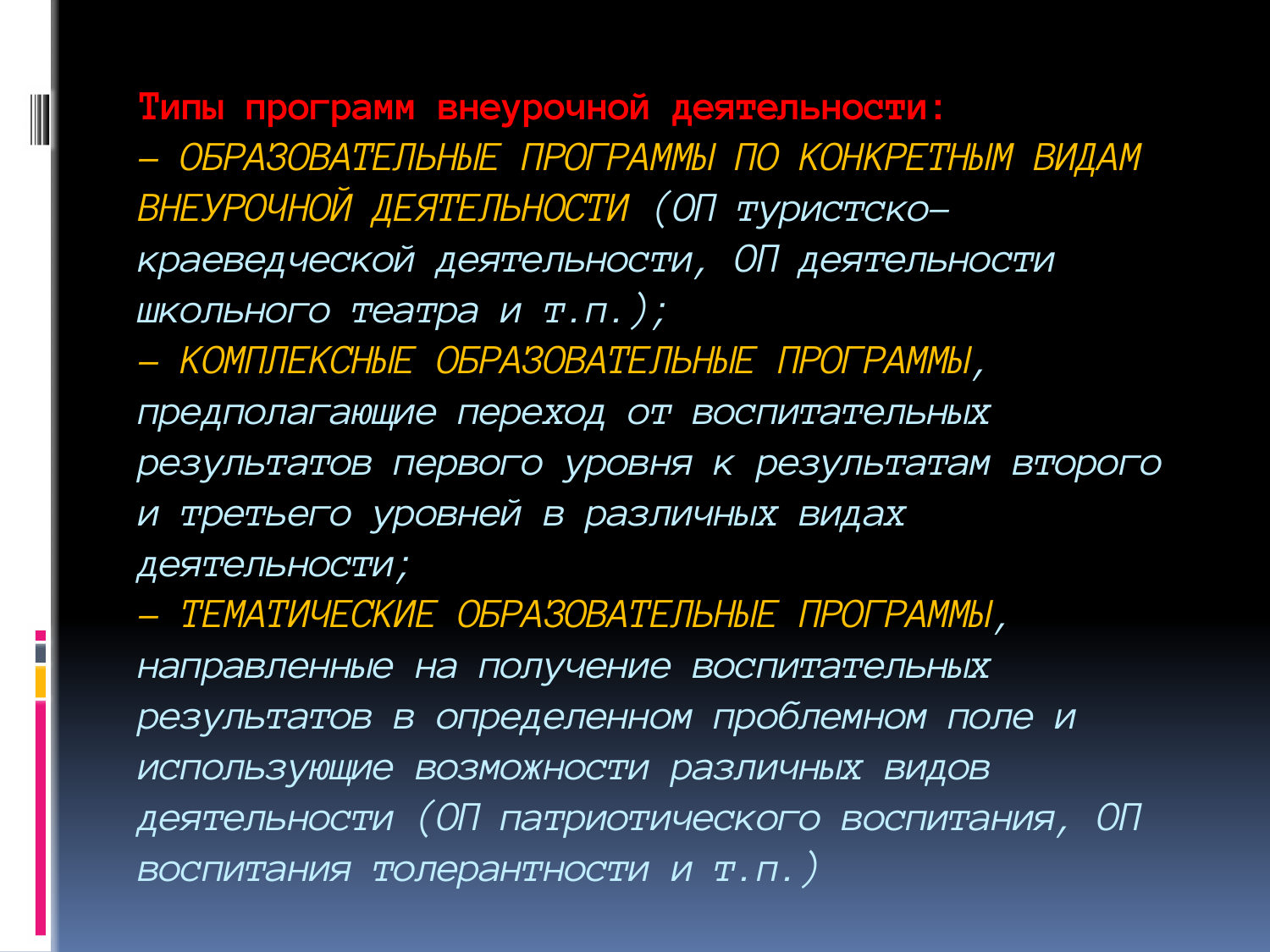

# Типы программ внеурочной деятельности: - ОБРАЗОВАТЕЛЬНЫЕ ПРОГРАММЫ ПО КОНКРЕТНЫМ ВИДАМ ВНЕУРОЧНОЙ ДЕЯТЕЛЬНОСТИ (ОП туристско-краеведческой деятельности, ОП деятельности школьного театра и т.п.); - КОМПЛЕКСНЫЕ ОБРАЗОВАТЕЛЬНЫЕ ПРОГРАММЫ, предполагающие переход от воспитательных результатов первого уровня к результатам второго и третьего уровней в различных видах деятельности; - ТЕМАТИЧЕСКИЕ ОБРАЗОВАТЕЛЬНЫЕ ПРОГРАММЫ, направленные на получение воспитательных результатов в определенном проблемном поле и использующие возможности различных видов деятельности (ОП патриотического воспитания, ОП воспитания толерантности и т.п.)